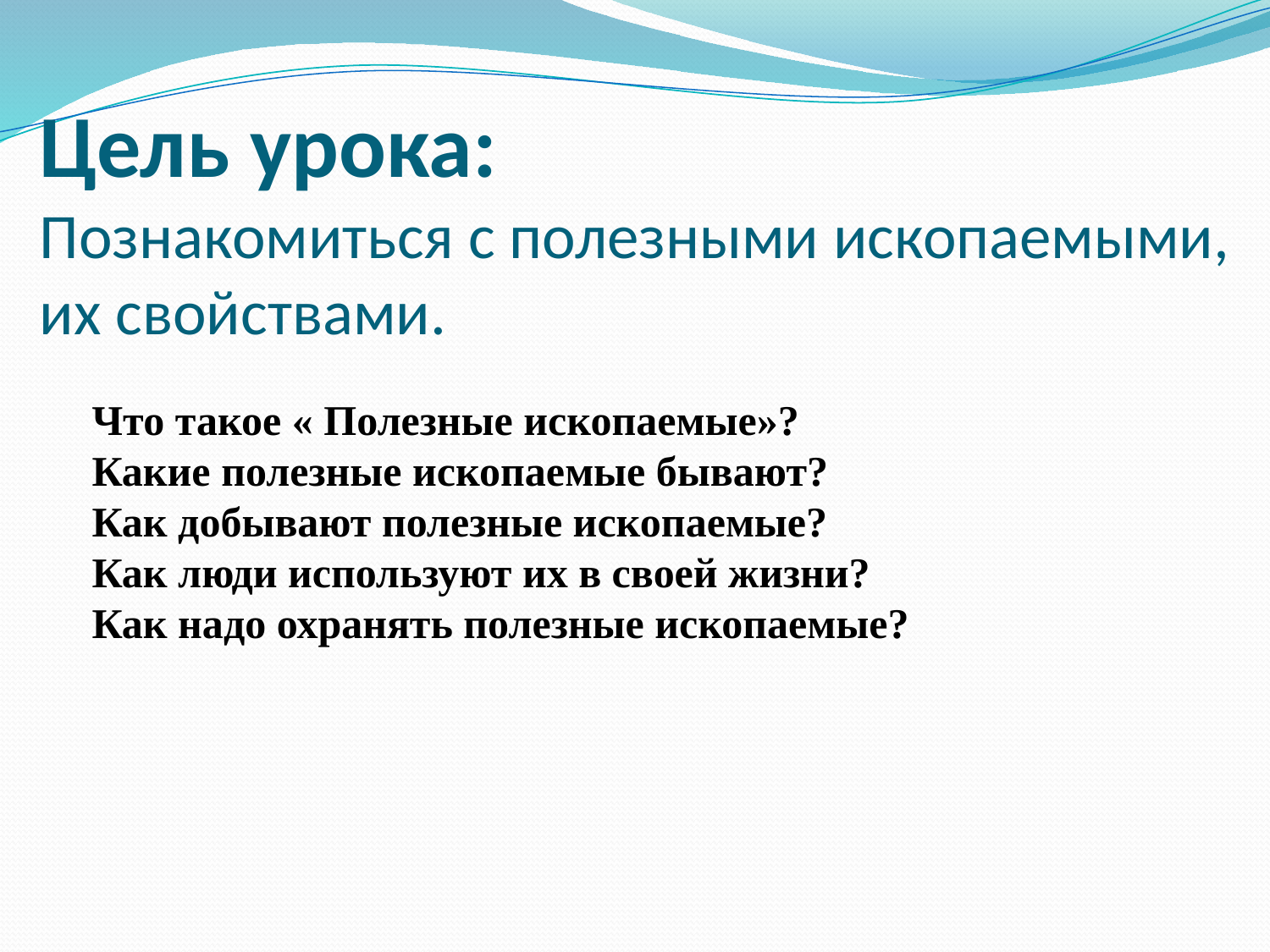

# Цель урока: Познакомиться с полезными ископаемыми, их свойствами.
Что такое « Полезные ископаемые»?
Какие полезные ископаемые бывают?
Как добывают полезные ископаемые?
Как люди используют их в своей жизни?
Как надо охранять полезные ископаемые?